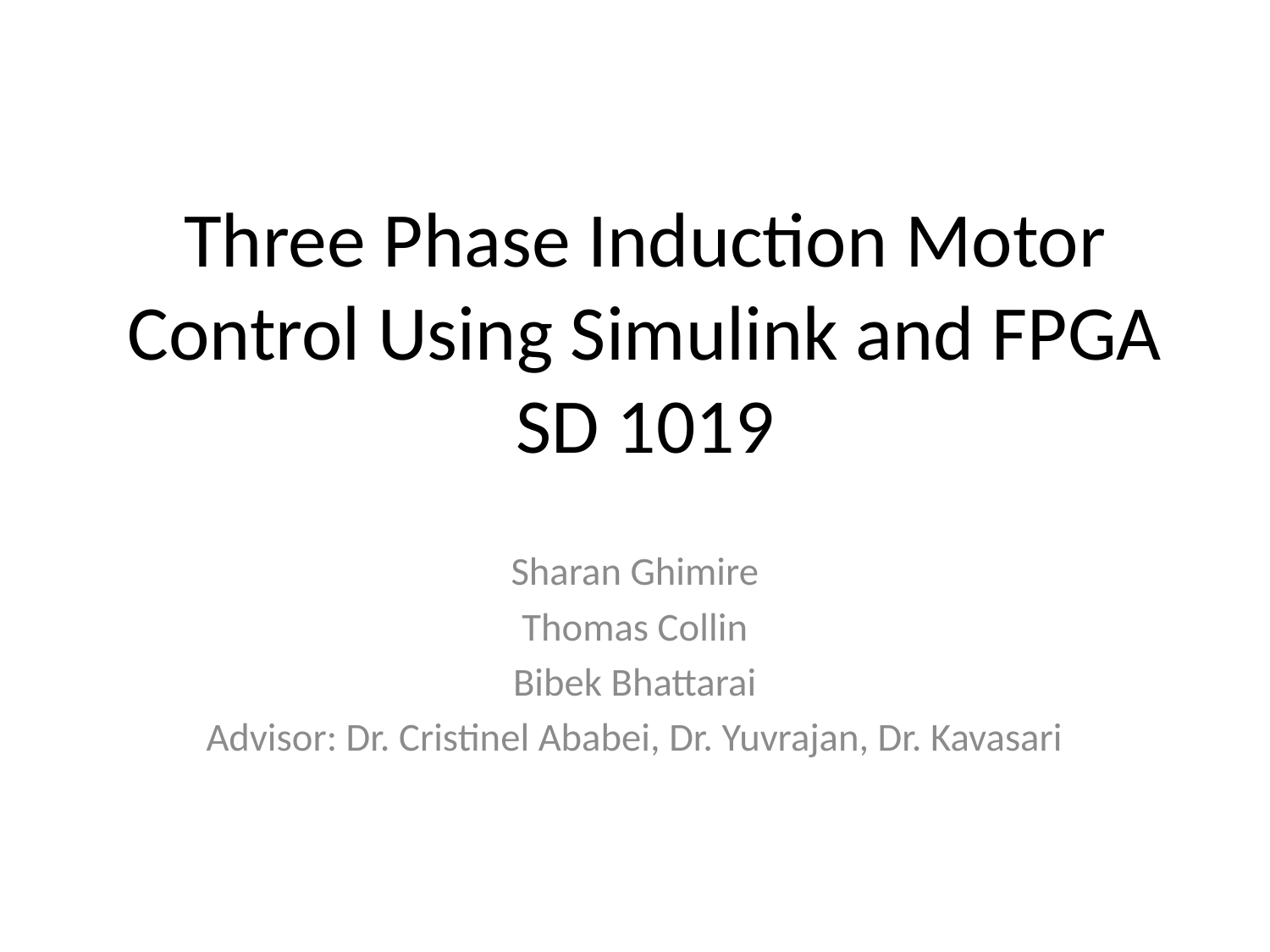

# Three Phase Induction Motor Control Using Simulink and FPGA SD 1019
Sharan Ghimire
Thomas Collin
Bibek Bhattarai
Advisor: Dr. Cristinel Ababei, Dr. Yuvrajan, Dr. Kavasari